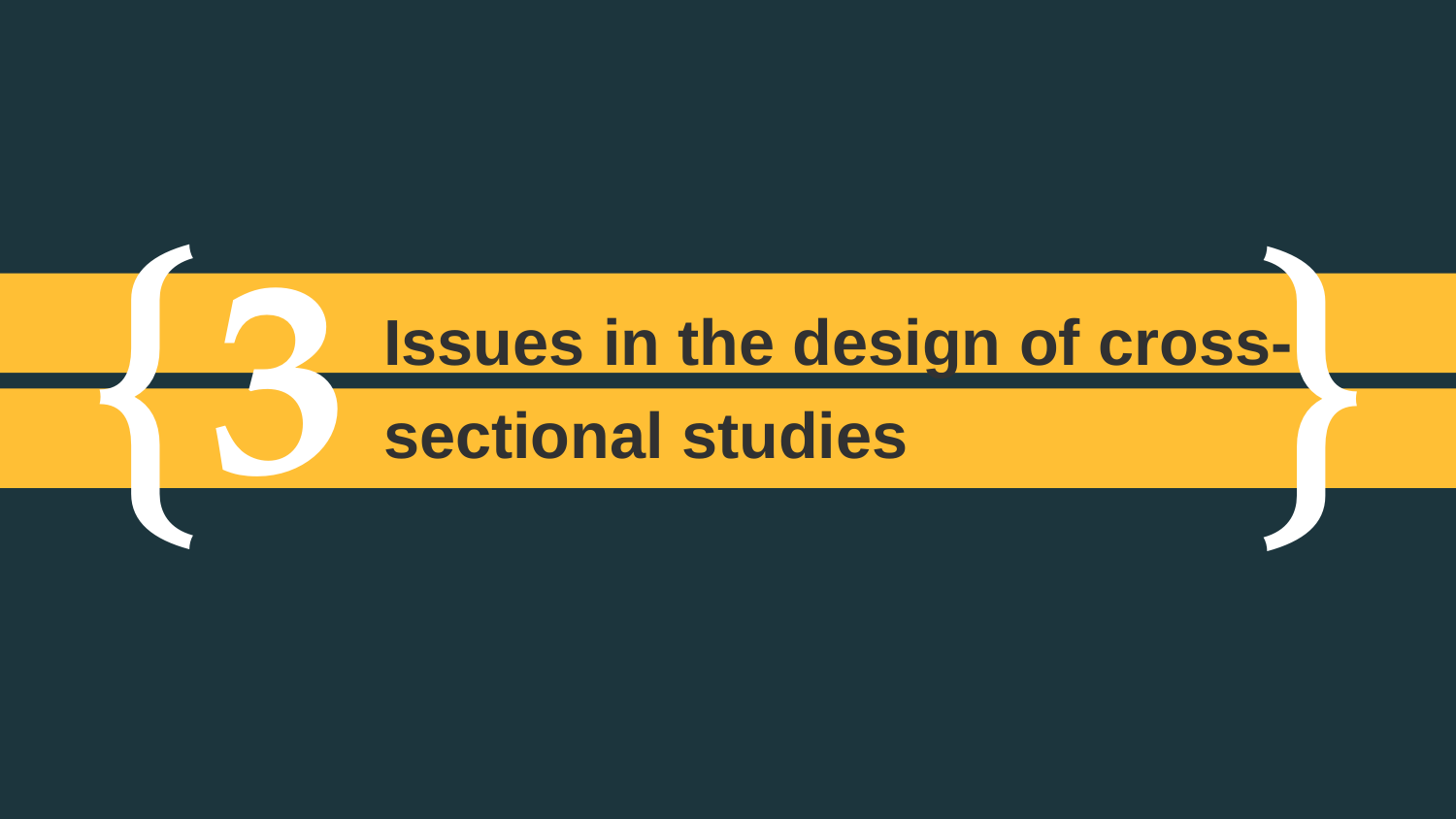

3
Issues in the design of cross-sectional studies